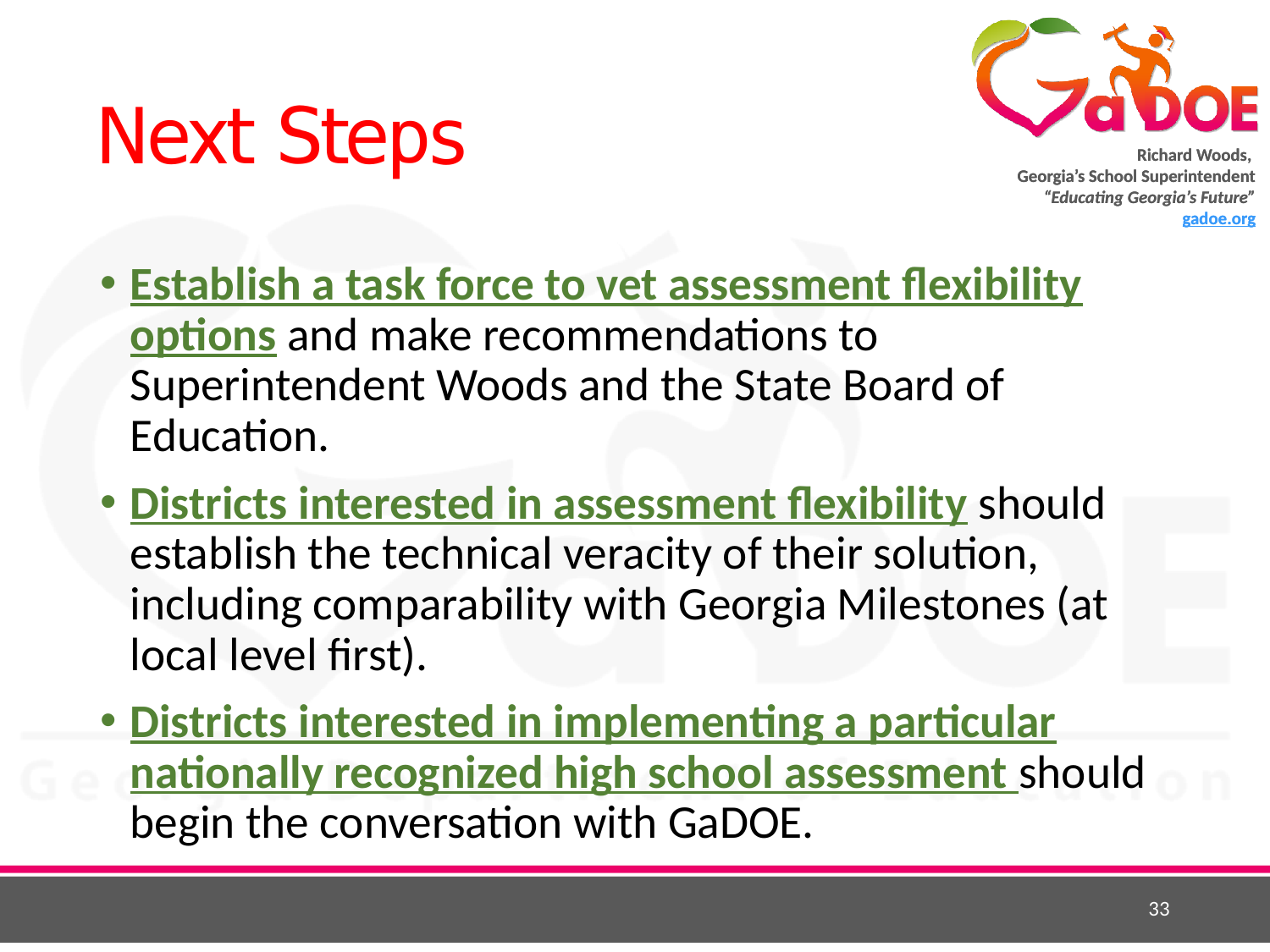

# Next Steps
Establish a task force to vet assessment flexibility options and make recommendations to Superintendent Woods and the State Board of Education.
Districts interested in assessment flexibility should establish the technical veracity of their solution, including comparability with Georgia Milestones (at local level first).
Districts interested in implementing a particular nationally recognized high school assessment should begin the conversation with GaDOE.

33